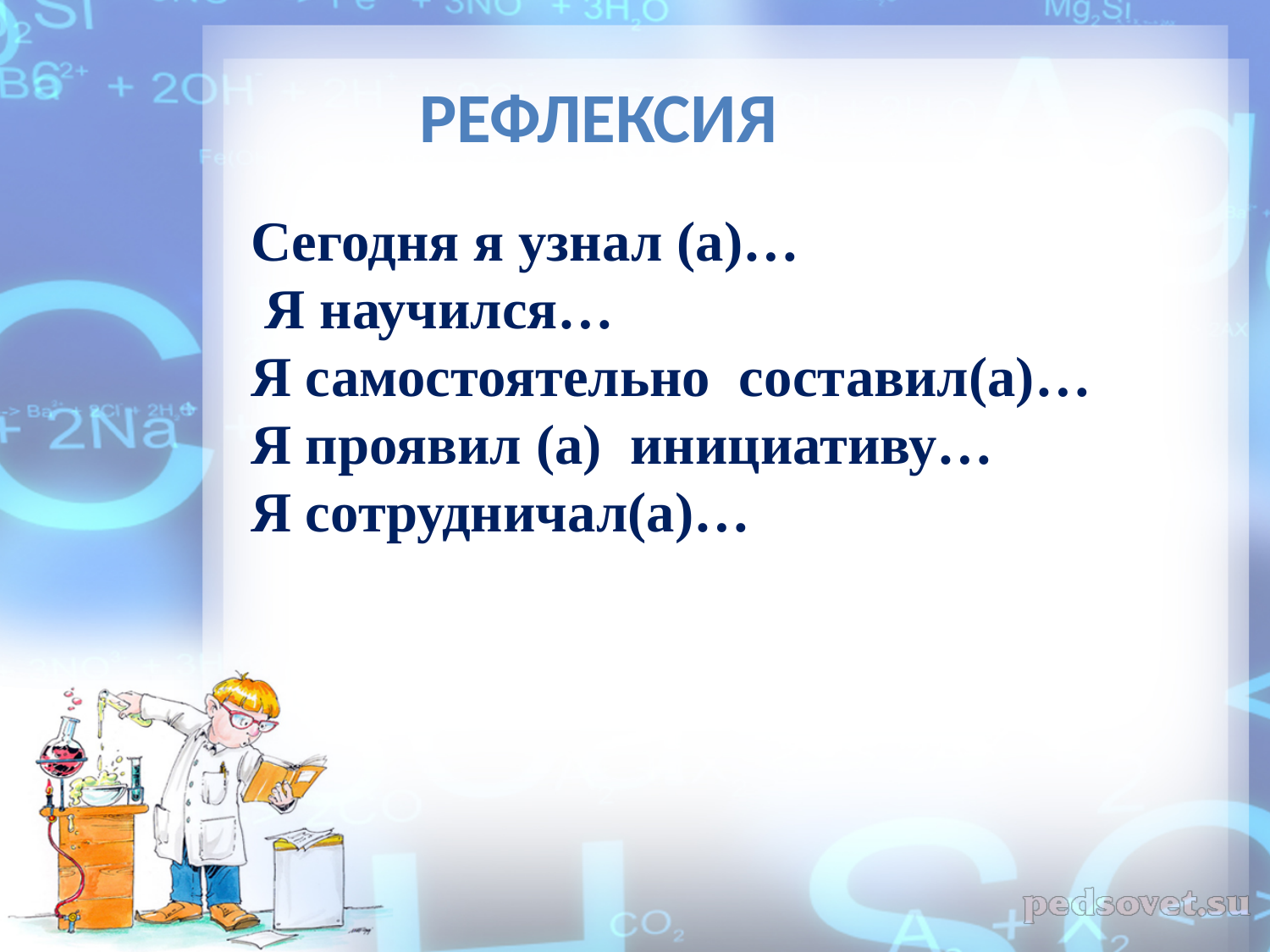

РЕФЛЕКСИЯ
Сегодня я узнал (а)…
 Я научился…
Я самостоятельно  составил(а)…
Я проявил (а)  инициативу…
Я сотрудничал(а)…